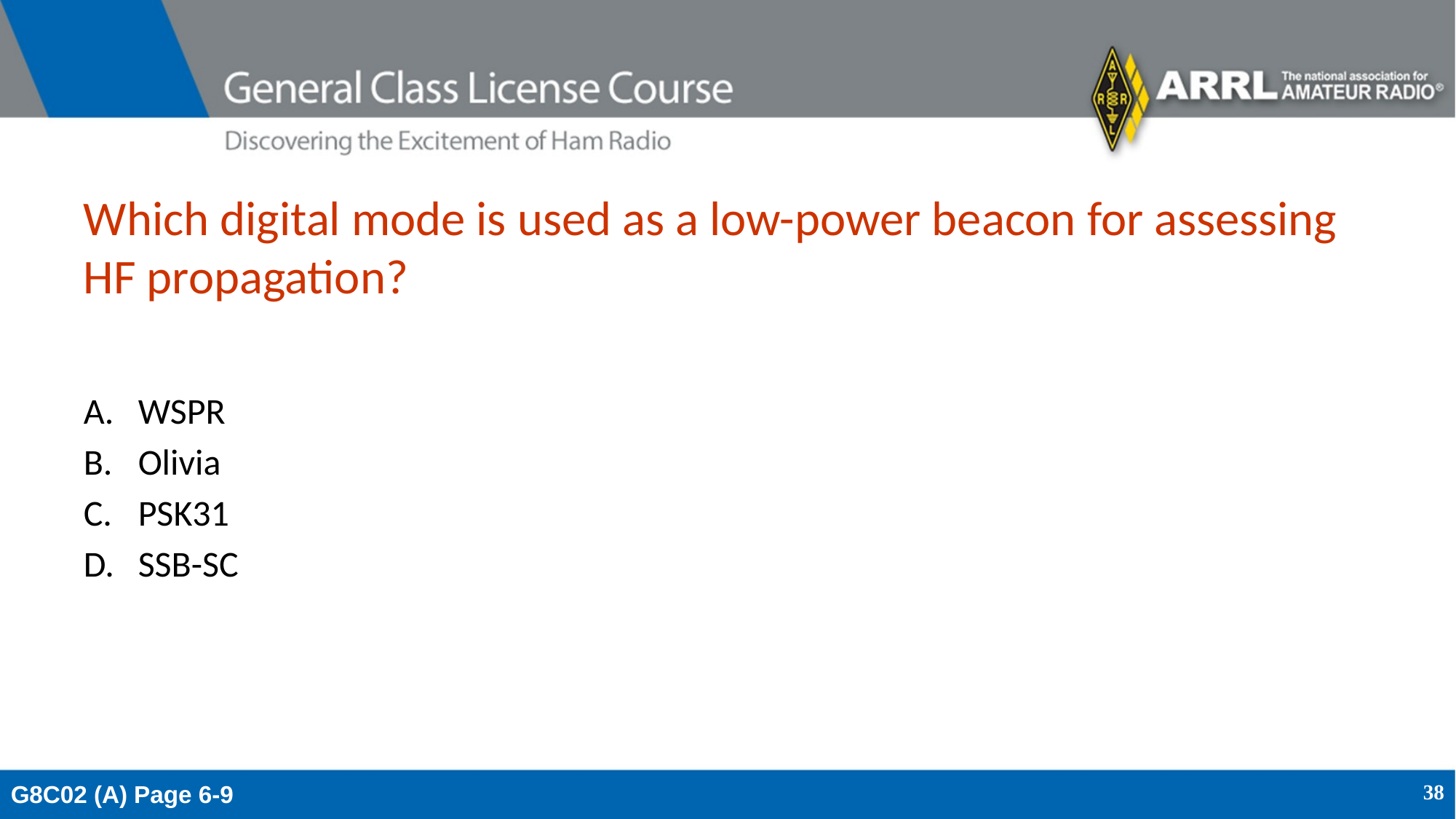

# Which digital mode is used as a low-power beacon for assessing HF propagation?
WSPR
Olivia
PSK31
SSB-SC
G8C02 (A) Page 6-9
38